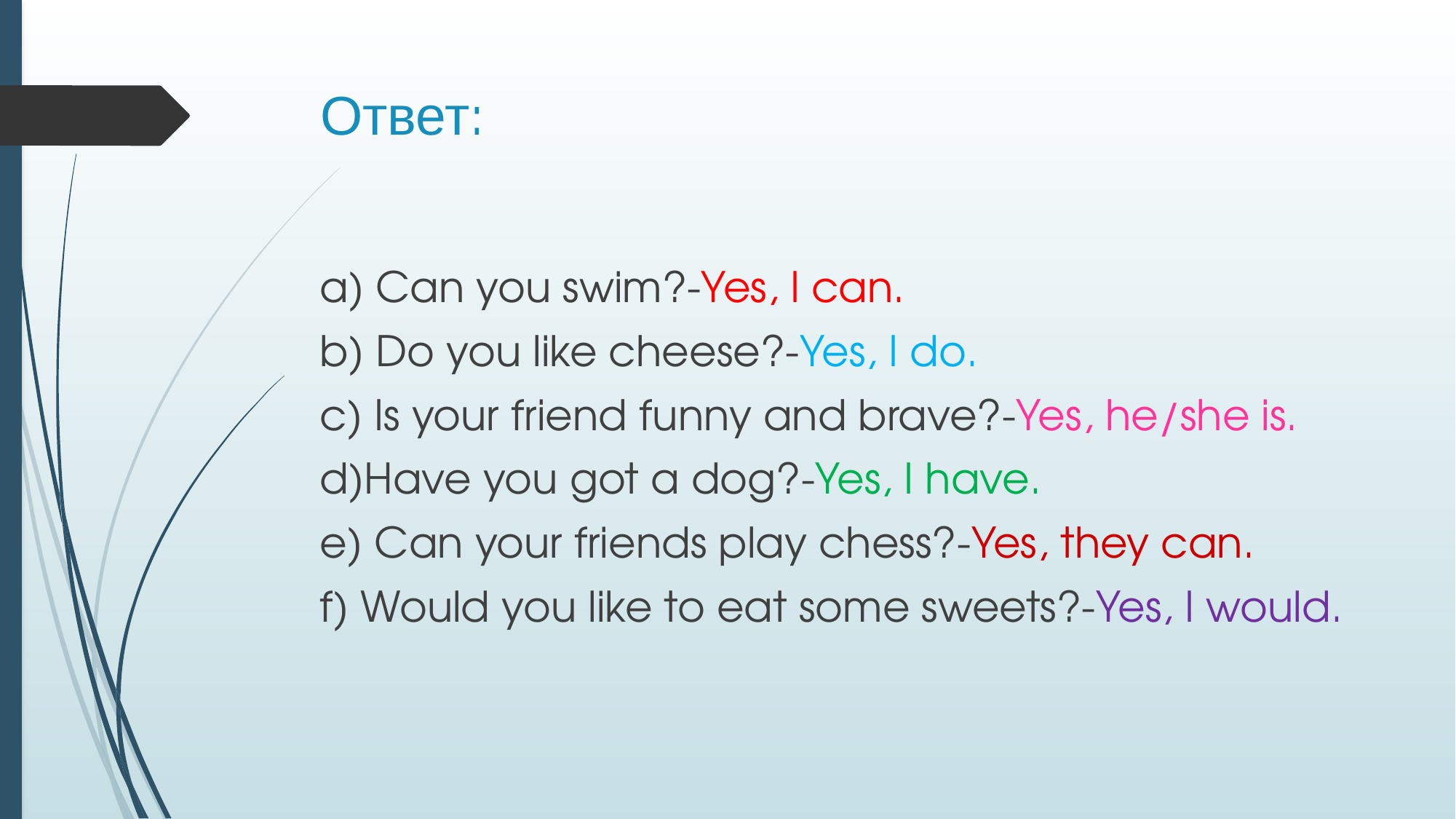

# Ответ:
a) Can you swim?-Yes, I can.
b) Do you like cheese?-Yes, I do.
c) Is your friend funny and brave?-Yes, he/she is.
d)Have you got a dog?-Yes, I have.
e) Can your friends play chess?-Yes, they can.
f) Would you like to eat some sweets?-Yes, I would.